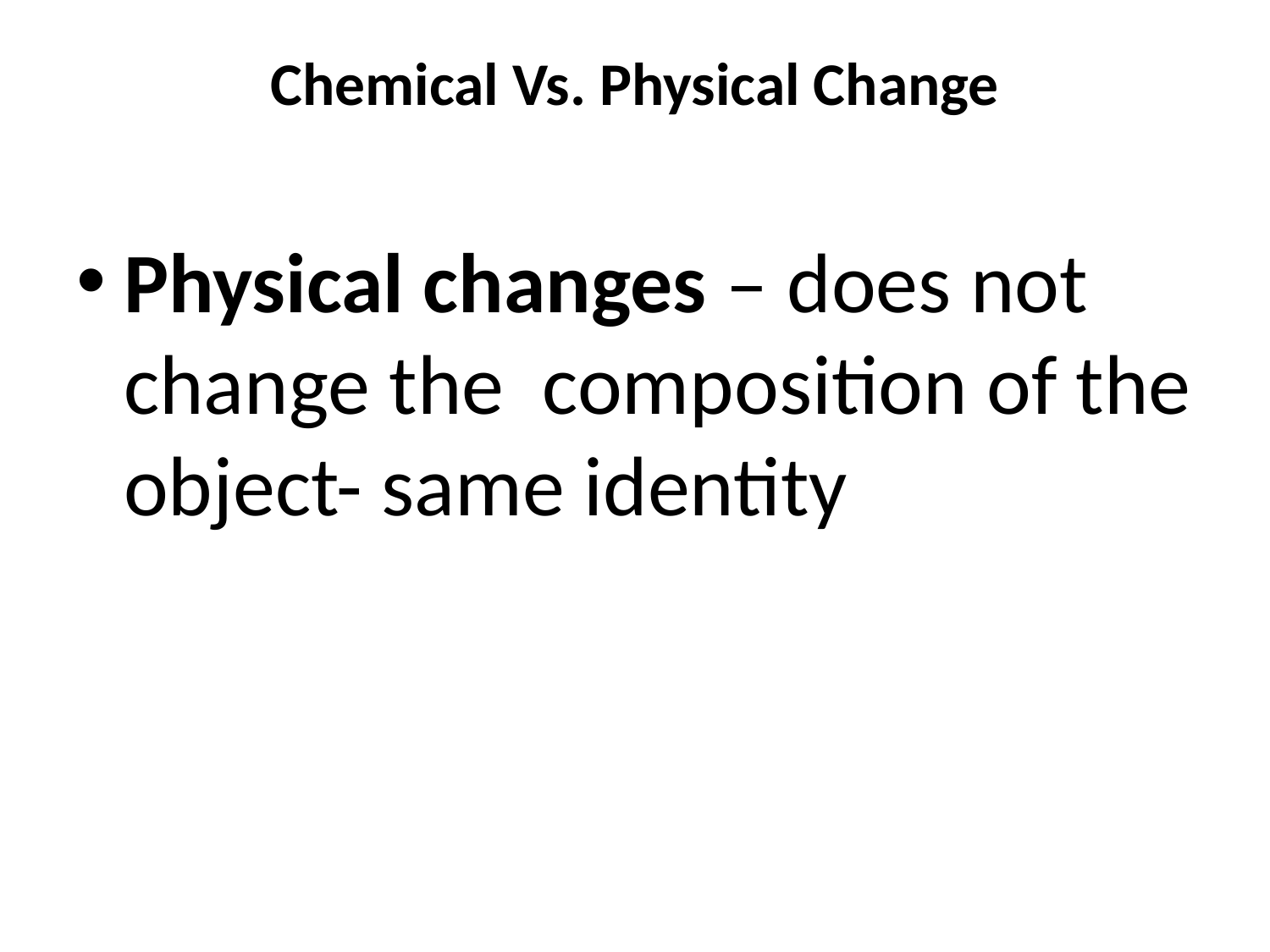

# Chemical Vs. Physical Change
Physical changes – does not change the  composition of the object- same identity